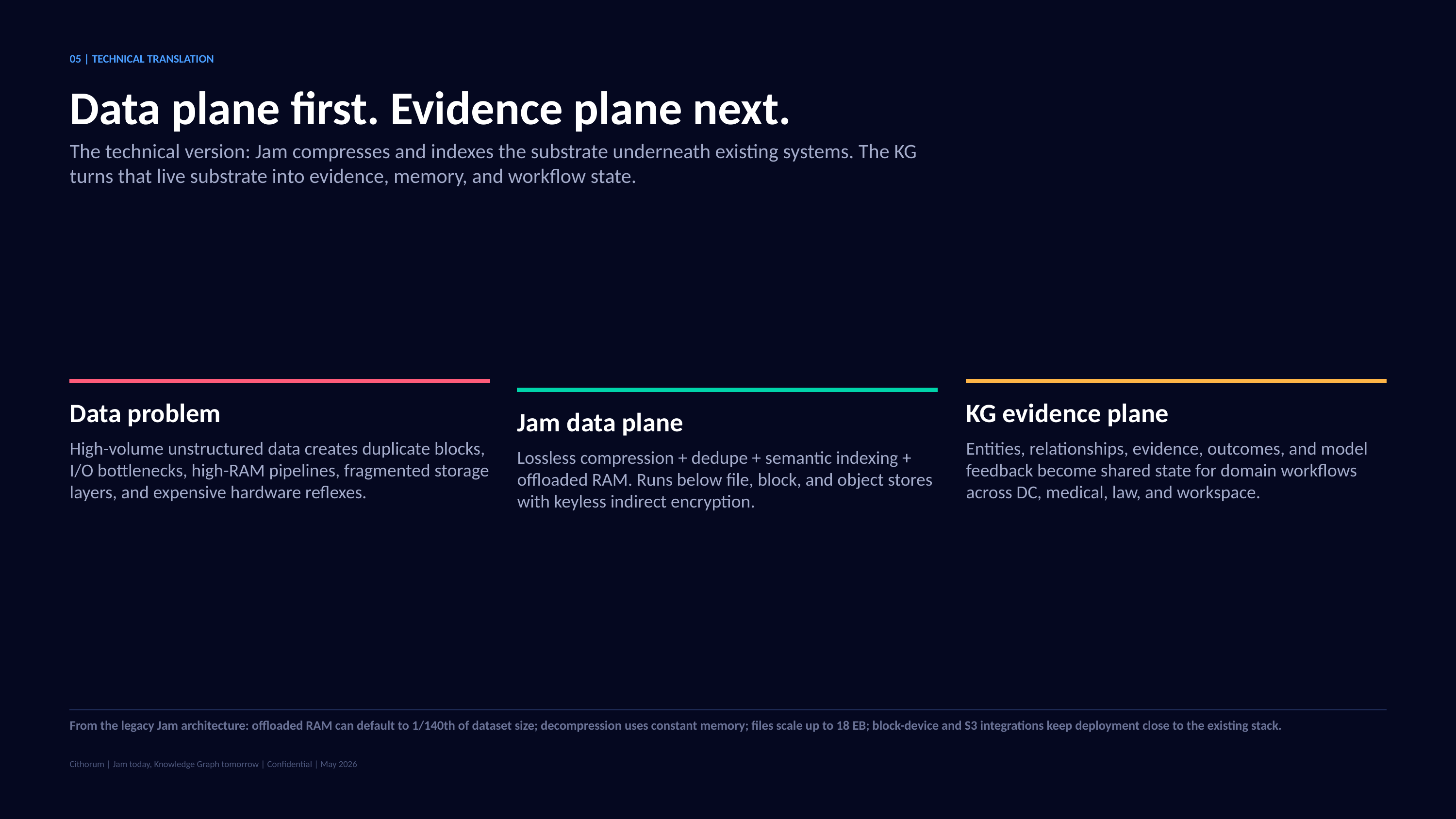

05 | TECHNICAL TRANSLATION
Data plane first. Evidence plane next.
The technical version: Jam compresses and indexes the substrate underneath existing systems. The KG turns that live substrate into evidence, memory, and workflow state.

Data problem
KG evidence plane
Jam data plane
High-volume unstructured data creates duplicate blocks, I/O bottlenecks, high-RAM pipelines, fragmented storage layers, and expensive hardware reflexes.
Entities, relationships, evidence, outcomes, and model feedback become shared state for domain workflows across DC, medical, law, and workspace.
Lossless compression + dedupe + semantic indexing + offloaded RAM. Runs below file, block, and object stores with keyless indirect encryption.

From the legacy Jam architecture: offloaded RAM can default to 1/140th of dataset size; decompression uses constant memory; files scale up to 18 EB; block-device and S3 integrations keep deployment close to the existing stack.
Cithorum | Jam today, Knowledge Graph tomorrow | Confidential | May 2026